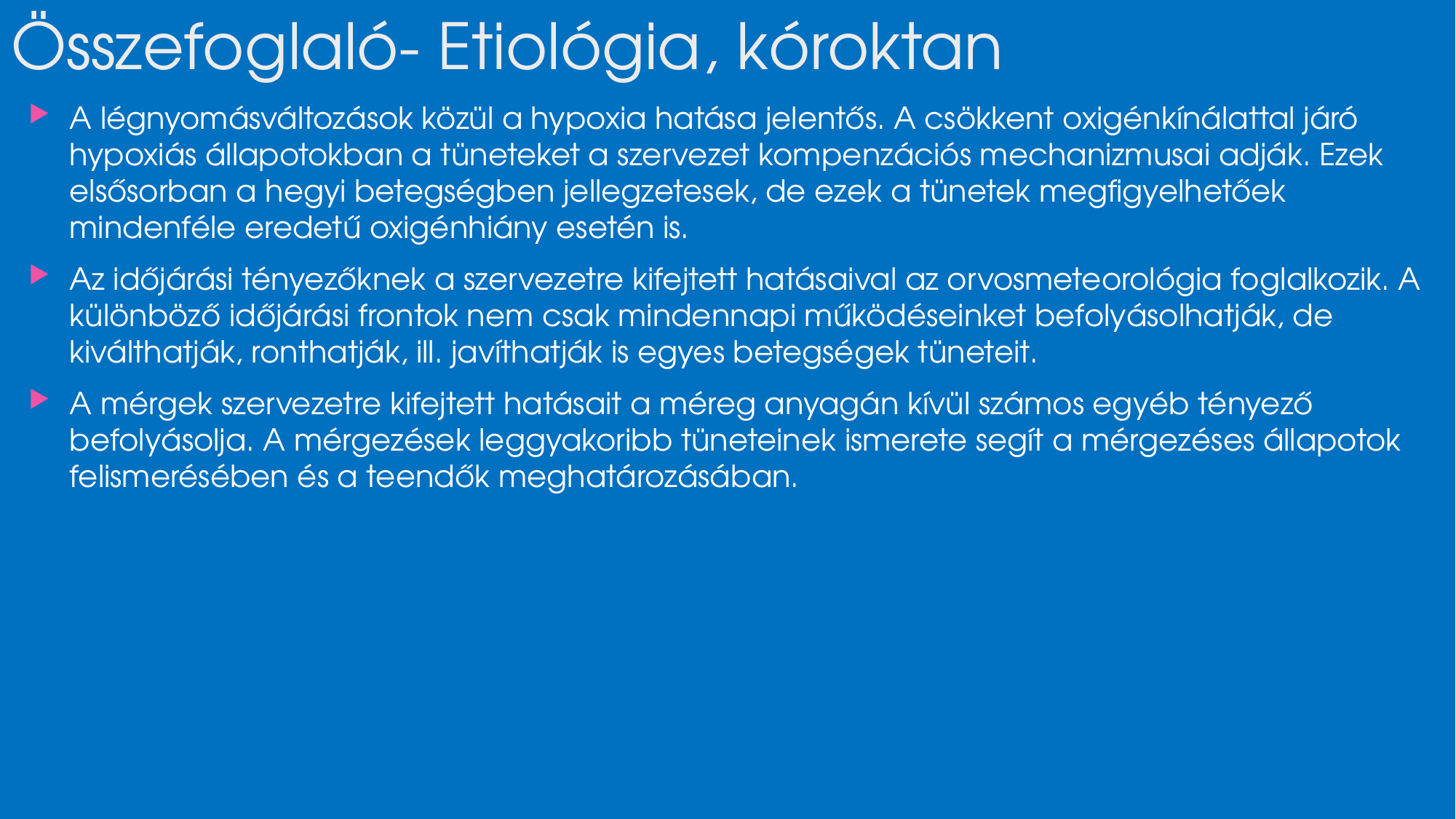

# Összefoglaló- Etiológia, kóroktan
A légnyomásváltozások közül a hypoxia hatása jelentős. A csökkent oxigénkínálattal járó hypoxiás állapotokban a tüneteket a szervezet kompenzációs mechanizmusai adják. Ezek elsősorban a hegyi betegségben jellegzetesek, de ezek a tünetek megfigyelhetőek mindenféle eredetű oxigénhiány esetén is.
Az időjárási tényezőknek a szervezetre kifejtett hatásaival az orvosmeteorológia foglalkozik. A kü­lönböző időjárási frontok nem csak mindennapi működéseinket befolyásolhatják, de kiválthatják, ronthatják, ill. javíthatják is egyes betegségek tüneteit.
A mérgek szervezetre kifejtett hatásait a méreg anyagán kívül számos egyéb tényező befolyásolja. A mérgezések leggyakoribb tüneteinek ismerete segít a mérgezéses állapotok felismerésében és a teendők meghatározásában.